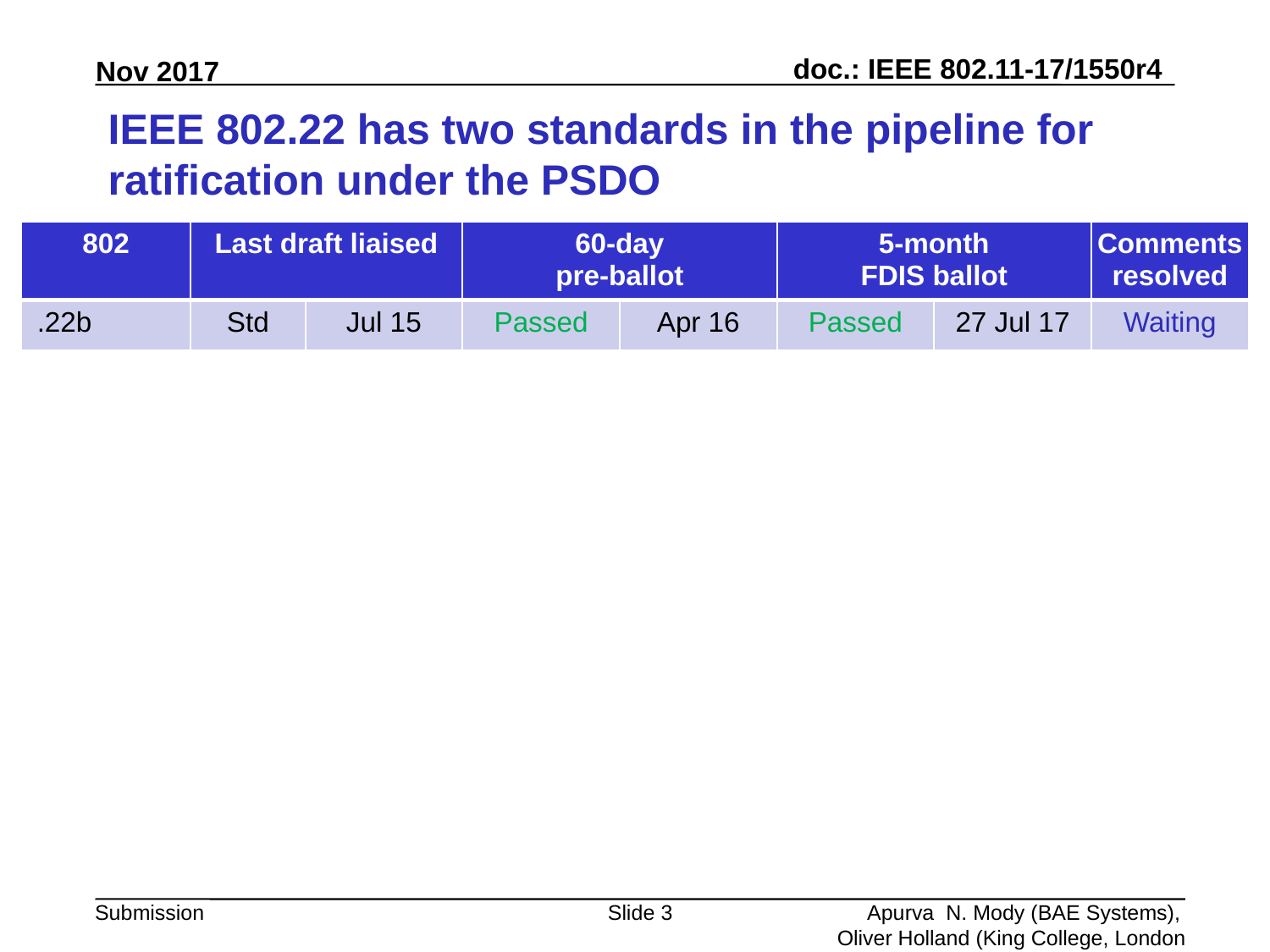

# IEEE 802.22 has two standards in the pipeline for ratification under the PSDO
| 802 | Last draft liaised |  | 60-day pre-ballot |  | 5-month FDIS ballot |  | Comments resolved |
| --- | --- | --- | --- | --- | --- | --- | --- |
| .22b | Std | Jul 15 | Passed | Apr 16 | Passed | 27 Jul 17 | Waiting |
Slide 3
Apurva  N. Mody (BAE Systems),
Oliver Holland (King College, London